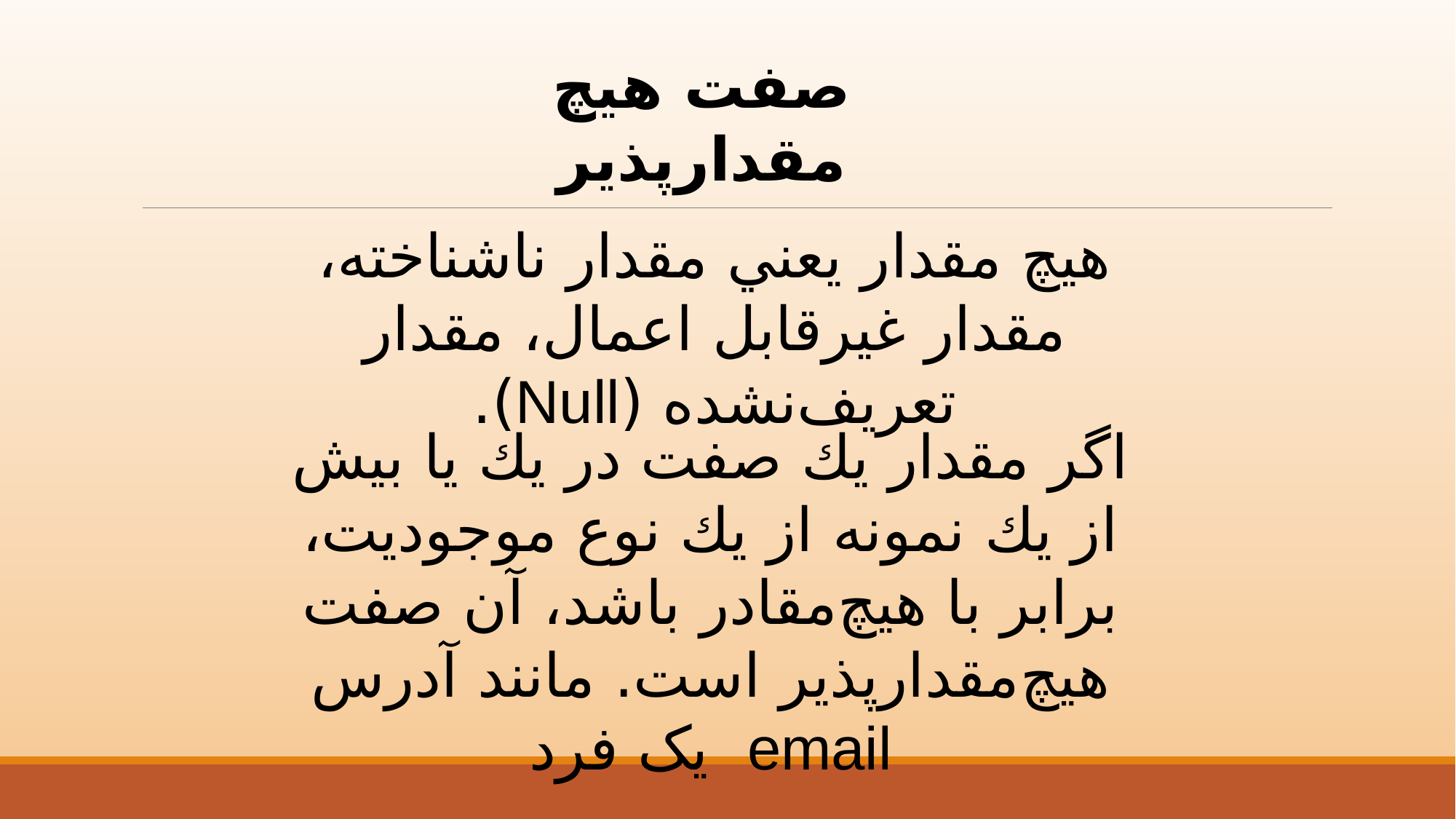

صفت هيچ مقدارپذير
هيچ مقدار يعني مقدار ناشناخته، مقدار غيرقابل اعمال، مقدار تعريف‌نشده (Null).
اگر مقدار يك صفت در يك يا بيش از يك نمونه از يك نوع موجوديت، برابر با هيچ‌مقادر باشد، آن صفت هيچ‌مقدارپذير است. مانند آدرس email  یک فرد